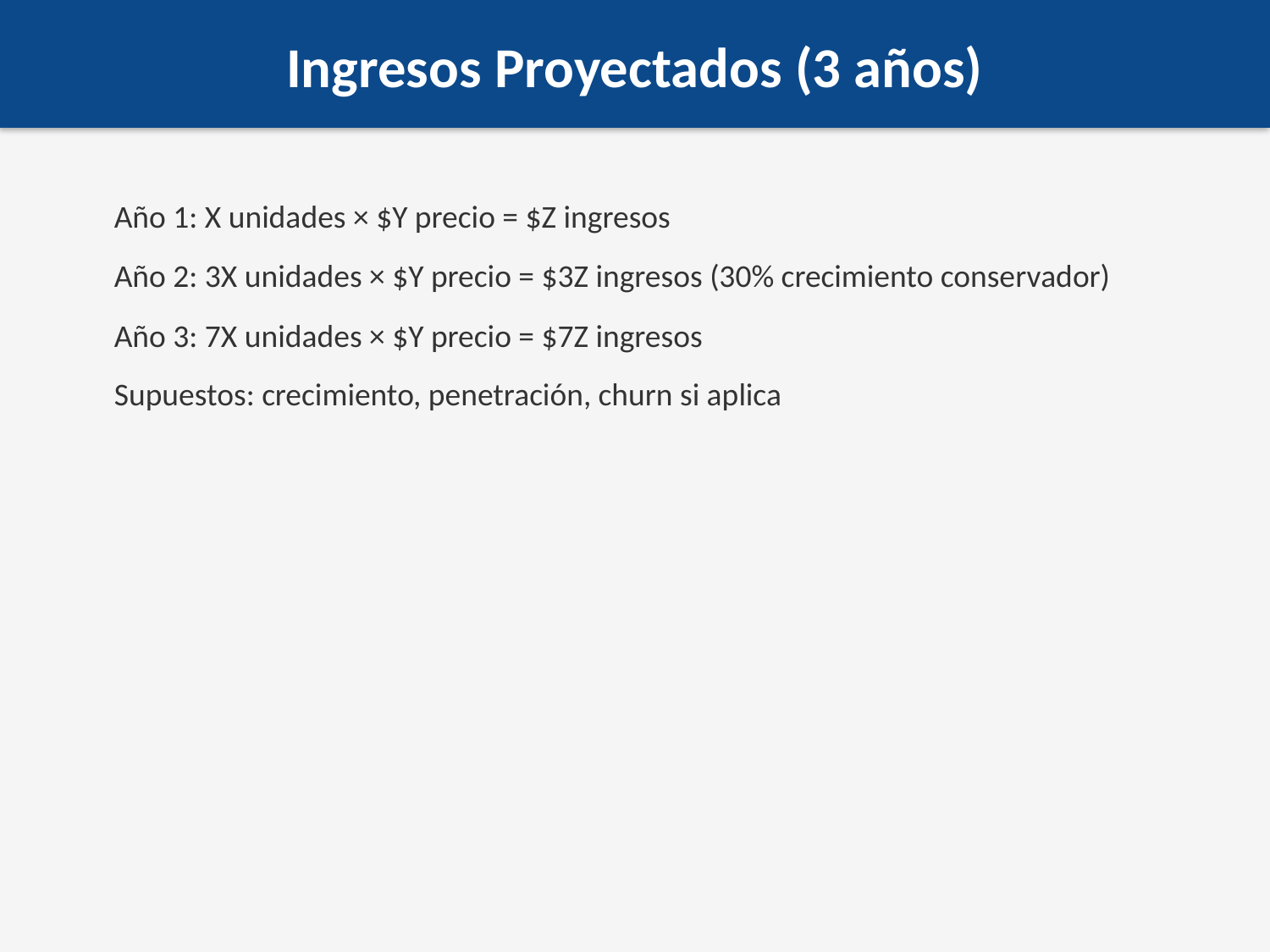

Ingresos Proyectados (3 años)
Año 1: X unidades × $Y precio = $Z ingresos
Año 2: 3X unidades × $Y precio = $3Z ingresos (30% crecimiento conservador)
Año 3: 7X unidades × $Y precio = $7Z ingresos
Supuestos: crecimiento, penetración, churn si aplica